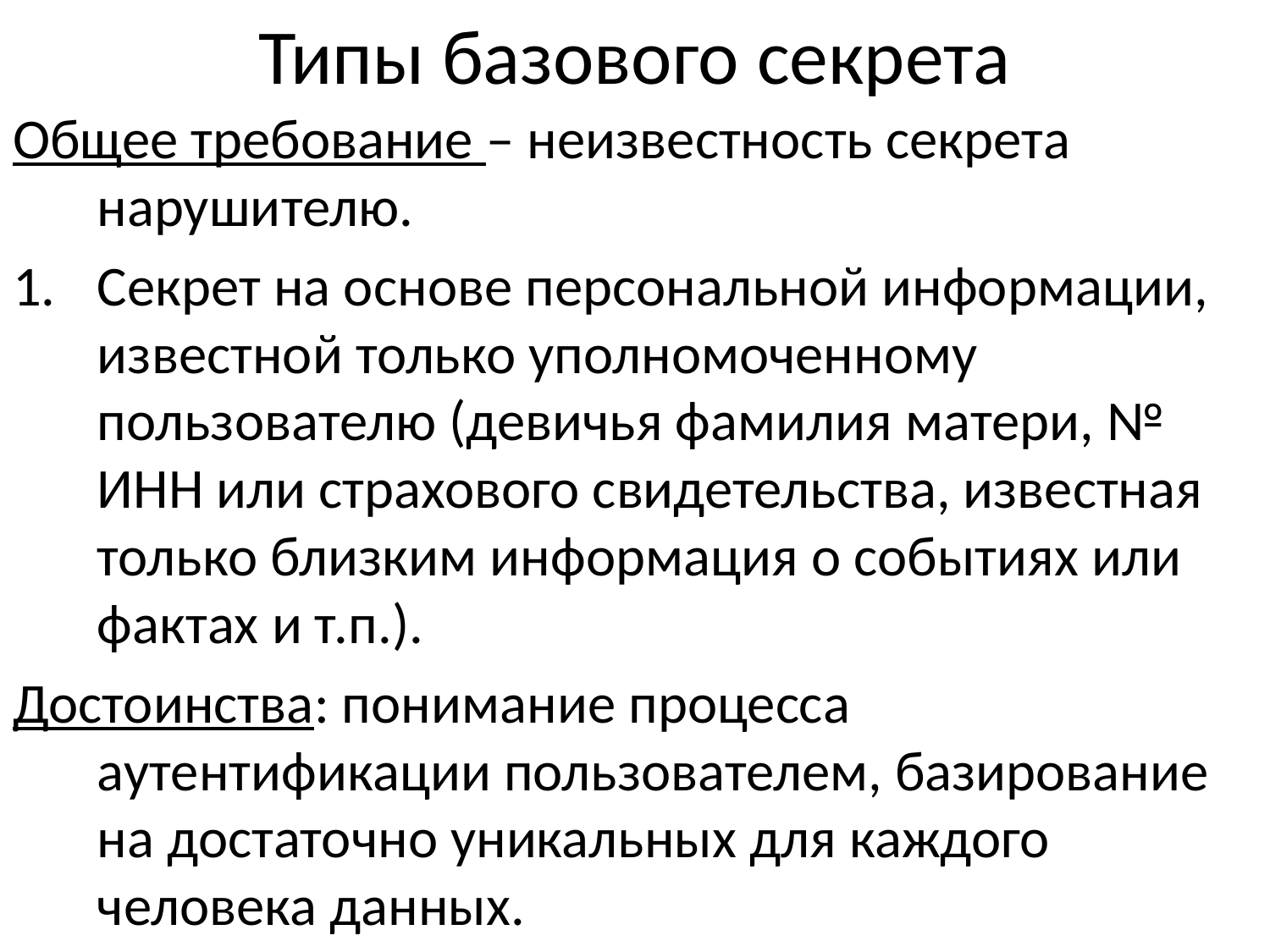

# Типы базового секрета
Общее требование – неизвестность секрета нарушителю.
Секрет на основе персональной информации, известной только уполномоченному пользователю (девичья фамилия матери, № ИНН или страхового свидетельства, известная только близким информация о событиях или фактах и т.п.).
Достоинства: понимание процесса аутентификации пользователем, базирование на достаточно уникальных для каждого человека данных.